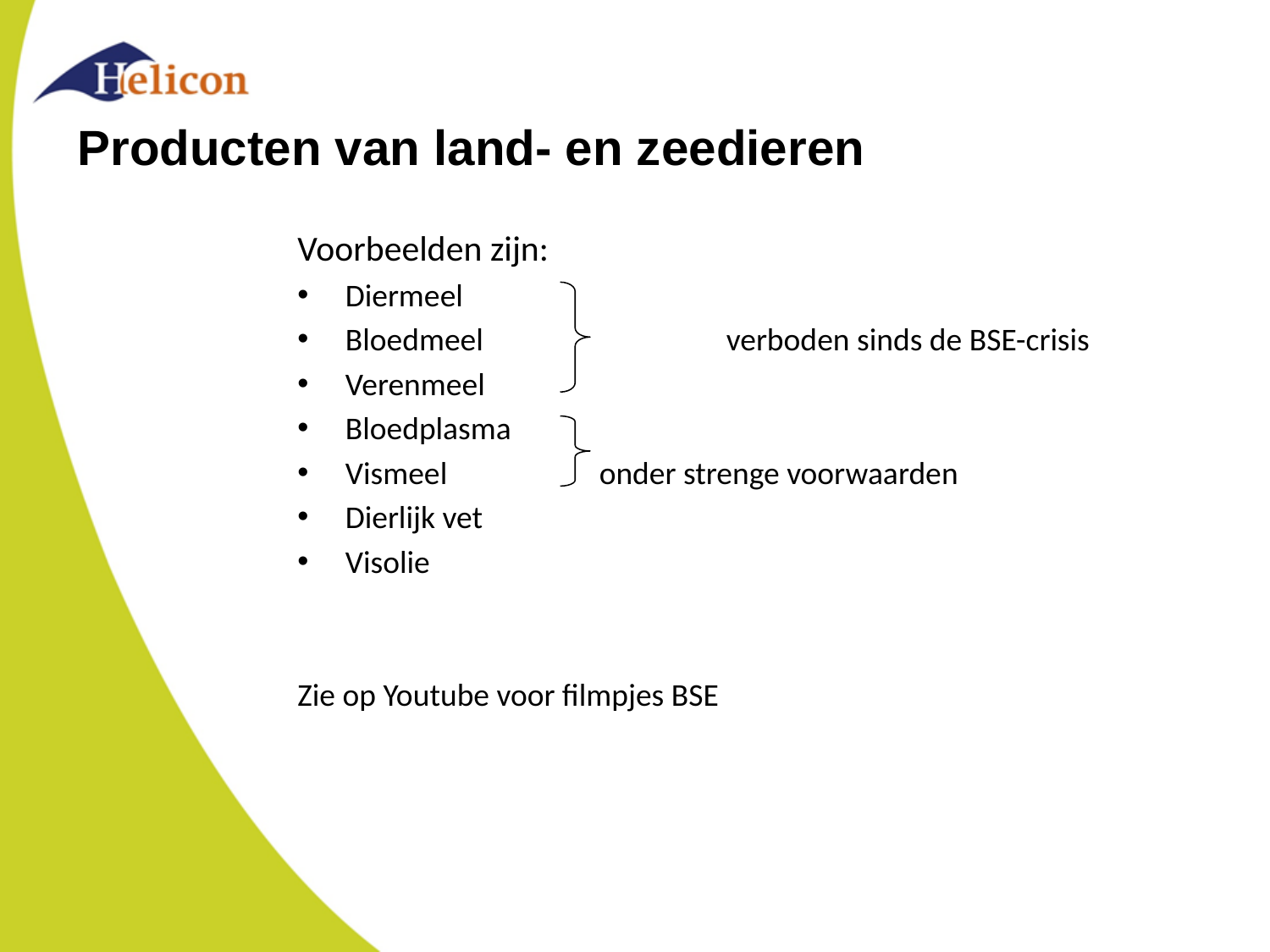

# Producten van land- en zeedieren
Voorbeelden zijn:
Diermeel
Bloedmeel		verboden sinds de BSE-crisis
Verenmeel
Bloedplasma
Vismeel		onder strenge voorwaarden
Dierlijk vet
Visolie

Zie op Youtube voor filmpjes BSE